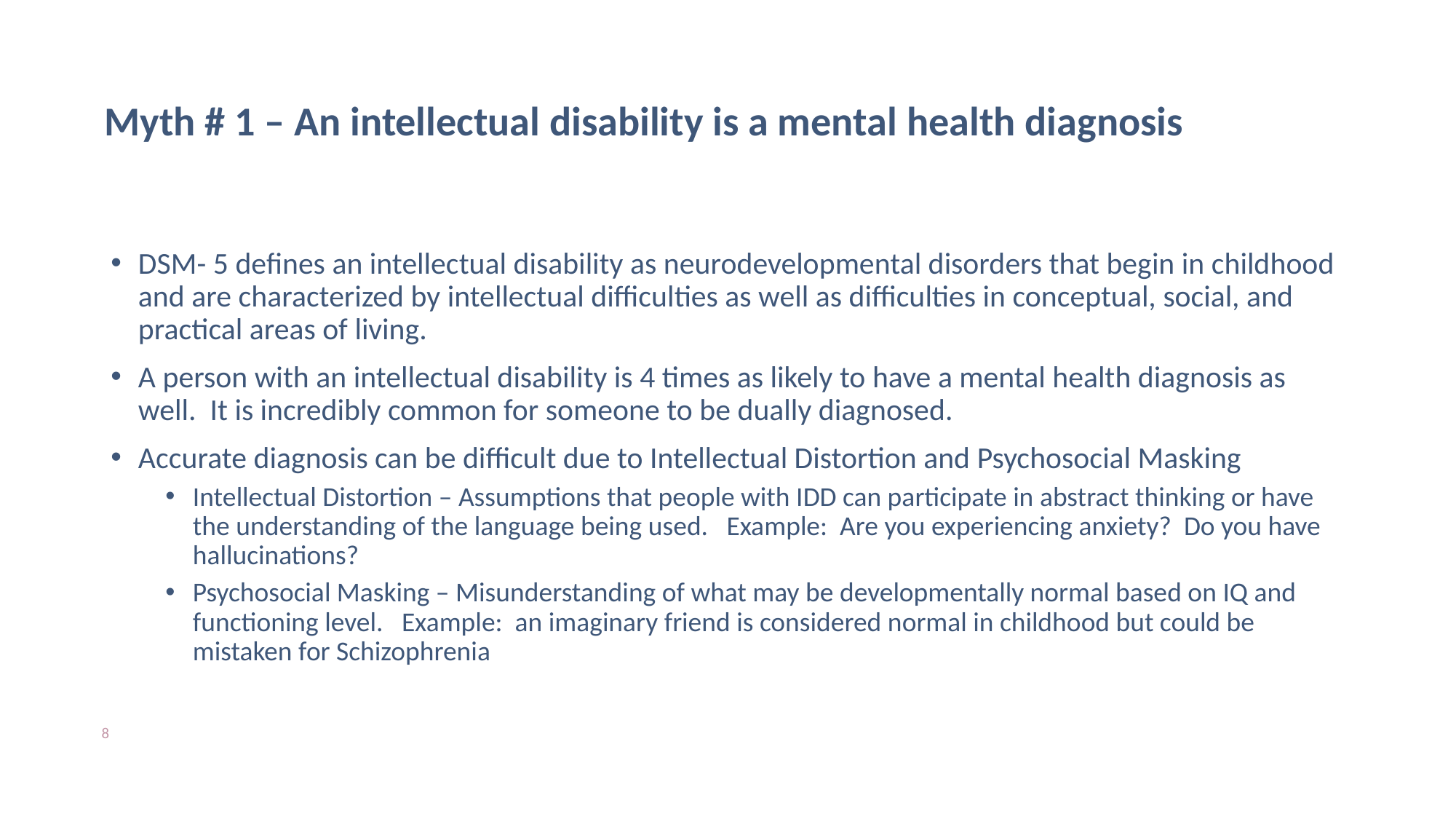

# Myth # 1 – An intellectual disability is a mental health diagnosis

DSM- 5 defines an intellectual disability as neurodevelopmental disorders that begin in childhood and are characterized by intellectual difficulties as well as difficulties in conceptual, social, and practical areas of living.
A person with an intellectual disability is 4 times as likely to have a mental health diagnosis as well.  It is incredibly common for someone to be dually diagnosed.
Accurate diagnosis can be difficult due to Intellectual Distortion and Psychosocial Masking
Intellectual Distortion – Assumptions that people with IDD can participate in abstract thinking or have the understanding of the language being used.   Example:  Are you experiencing anxiety?  Do you have hallucinations?
Psychosocial Masking – Misunderstanding of what may be developmentally normal based on IQ and functioning level.   Example:  an imaginary friend is considered normal in childhood but could be mistaken for Schizophrenia

8